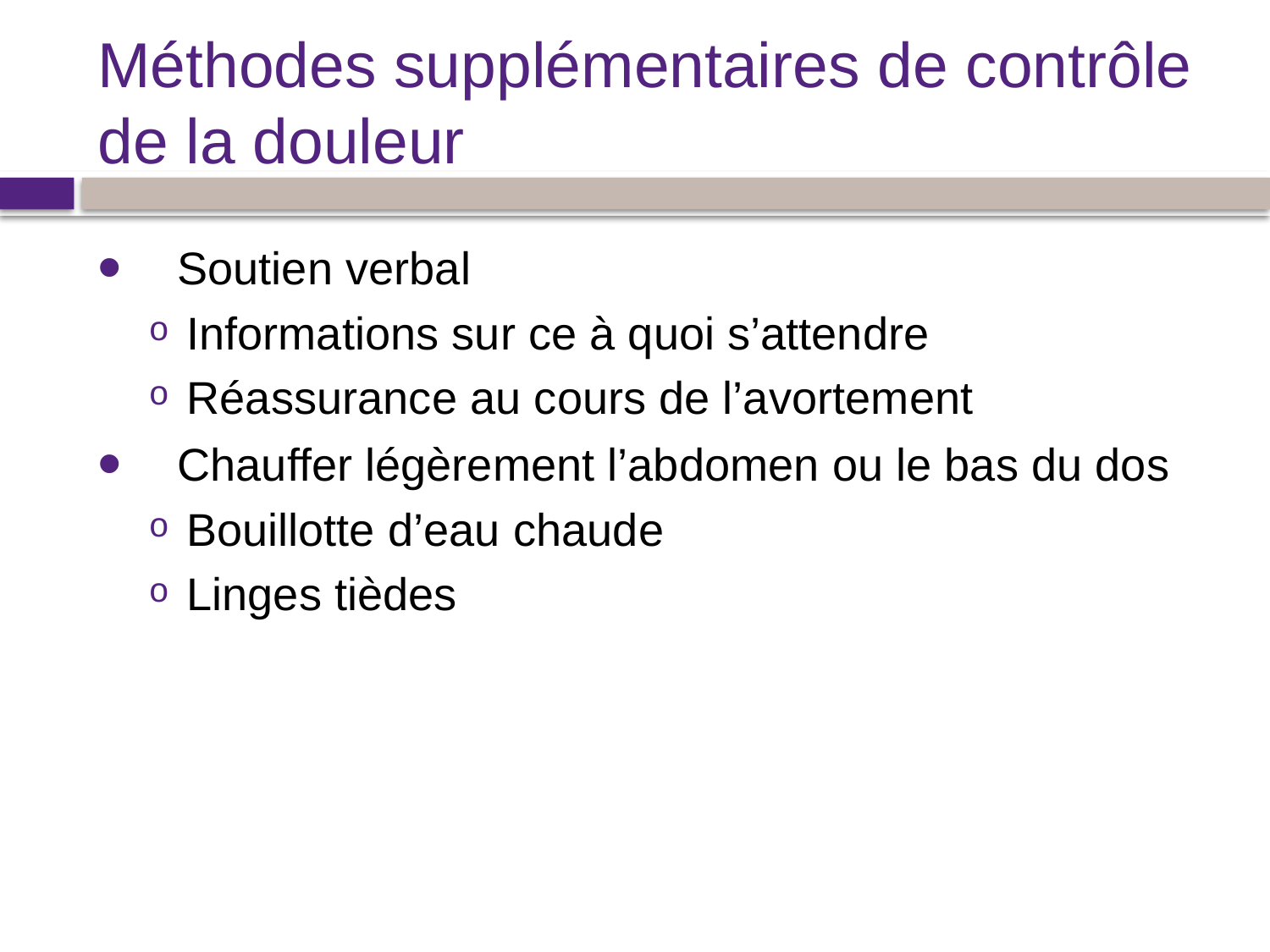

# Méthodes supplémentaires de contrôle de la douleur
Soutien verbal
Informations sur ce à quoi s’attendre
Réassurance au cours de l’avortement
Chauffer légèrement l’abdomen ou le bas du dos
Bouillotte d’eau chaude
Linges tièdes